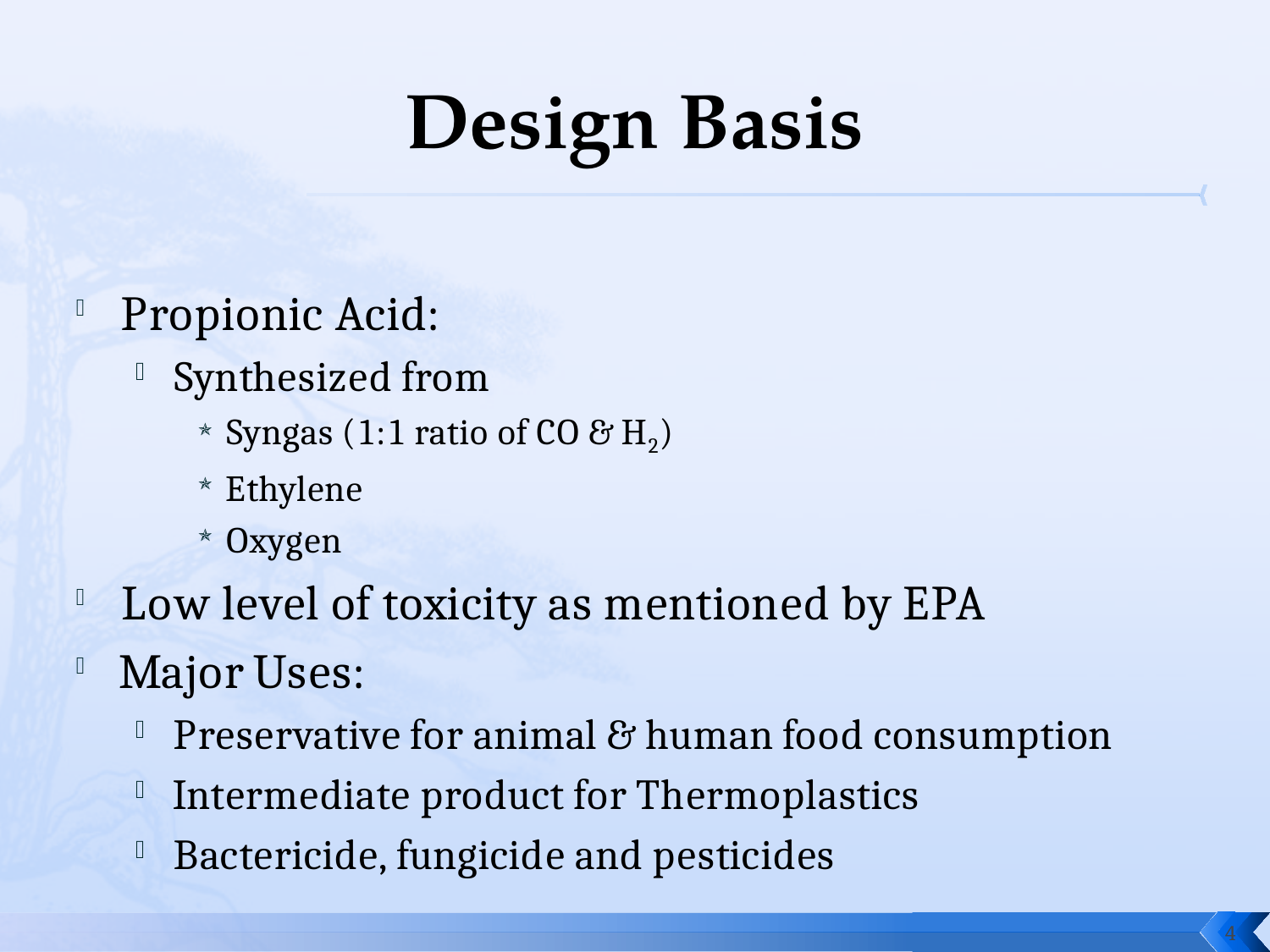

# Design Basis
Propionic Acid:
Synthesized from
Syngas (1:1 ratio of CO & H2)
Ethylene
Oxygen
Low level of toxicity as mentioned by EPA
Major Uses:
Preservative for animal & human food consumption
Intermediate product for Thermoplastics
Bactericide, fungicide and pesticides
4